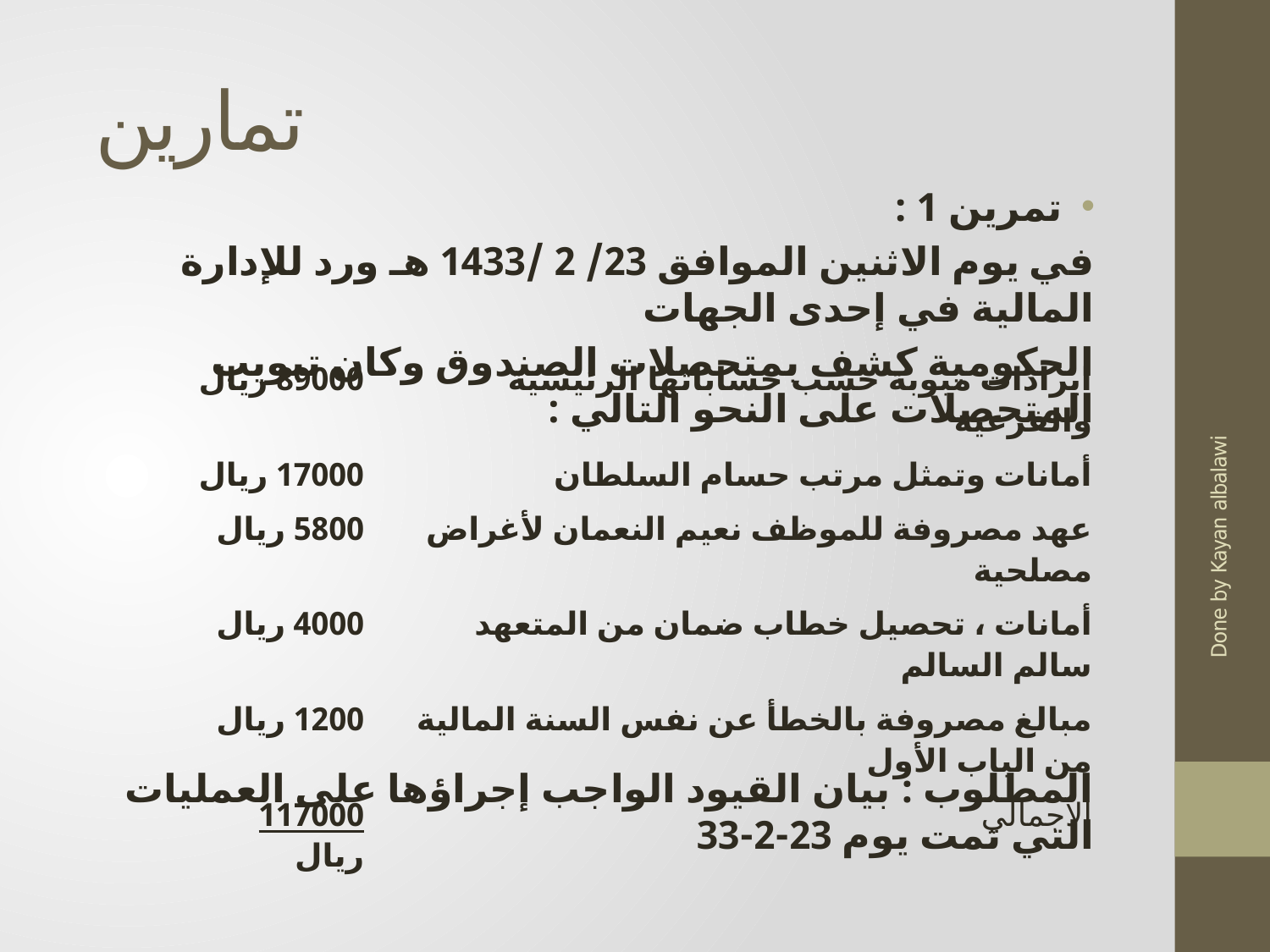

# تمارين
تمرين 1 :
في يوم الاثنين الموافق 23/ 2 /1433 هـ ورد للإدارة المالية في إحدى الجهات
الحكومية كشف بمتحصلات الصندوق وكان تبويب المتحصلات على النحو التالي :

المطلوب : بيان القيود الواجب إجراؤها على العمليات التي تمت يوم 23-2-33
| 89000 ريال | ايرادات مبوبة حسب حساباتها الرئيسية والفرعية |
| --- | --- |
| 17000 ريال | أمانات وتمثل مرتب حسام السلطان |
| 5800 ريال | عهد مصروفة للموظف نعيم النعمان لأغراض مصلحية |
| 4000 ريال | أمانات ، تحصيل خطاب ضمان من المتعهد سالم السالم |
| 1200 ريال | مبالغ مصروفة بالخطأ عن نفس السنة المالية من الباب الأول |
| 117000 ريال | الاجمالي |
Done by Kayan albalawi